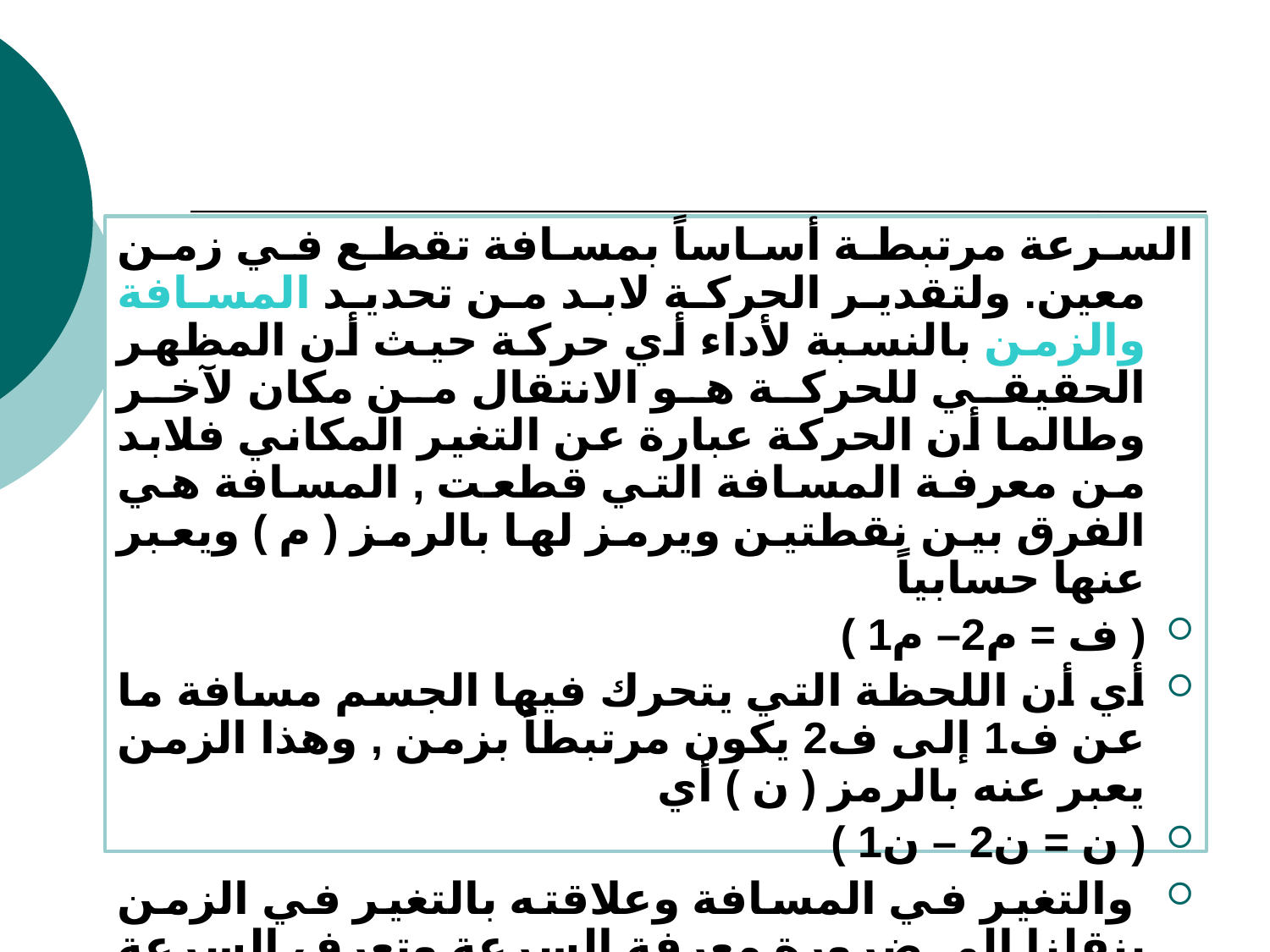

السرعة مرتبطة أساساً بمسافة تقطع في زمن معين. ولتقدير الحركة لابد من تحديد المسافة والزمن بالنسبة لأداء أي حركة حيث أن المظهر الحقيقي للحركة هو الانتقال من مكان لآخر وطالما أن الحركة عبارة عن التغير المكاني فلابد من معرفة المسافة التي قطعت , المسافة هي الفرق بين نقطتين ويرمز لها بالرمز ( م ) ويعبر عنها حسابياً
( ف = م2– م1 )
أي أن اللحظة التي يتحرك فيها الجسم مسافة ما عن ف1 إلى ف2 يكون مرتبطاً بزمن , وهذا الزمن يعبر عنه بالرمز ( ن ) أي
( ن = ن2 – ن1 )
 والتغير في المسافة وعلاقته بالتغير في الزمن ينقلنا إلى ضرورة معرفة السرعة وتعرف السرعة بأنها ( معدل التغير في المسافة بالنسبة للتغير في الزمن ).